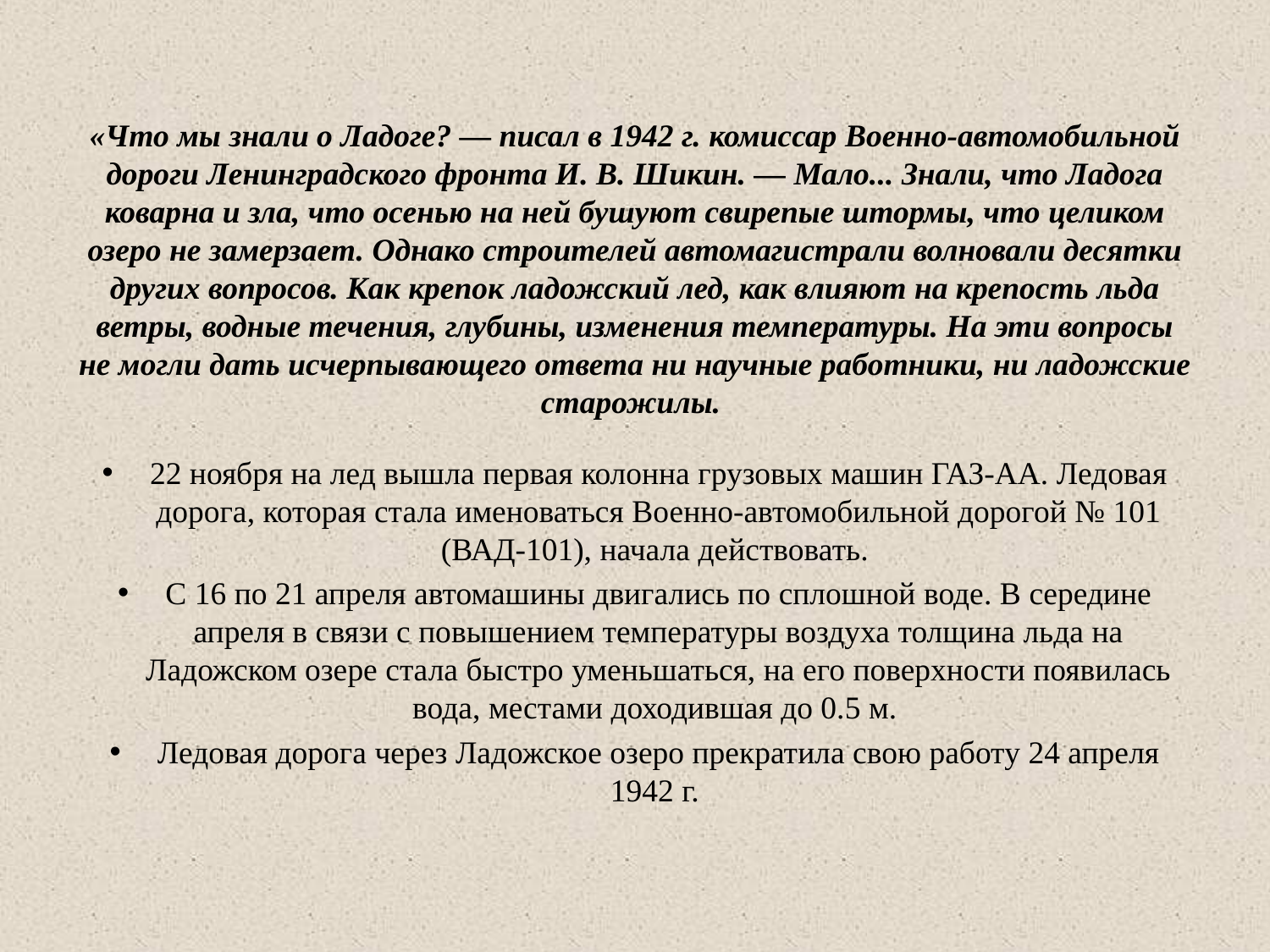

# «Что мы знали о Ладоге? — писал в 1942 г. комиссар Военно-автомобильной дороги Ленинградского фронта И. В. Шикин. — Мало... Знали, что Ладога коварна и зла, что осенью на ней бушуют свирепые штормы, что целиком озеро не замерзает. Однако строителей автомагистрали волновали десятки других вопросов. Как крепок ладожский лед, как влияют на крепость льда ветры, водные течения, глубины, изменения температуры. На эти вопросы не могли дать исчерпывающего ответа ни научные работники, ни ладожские старожилы.
22 ноября на лед вышла первая колонна грузовых машин ГАЗ-АА. Ледовая дорога, которая стала именоваться Военно-автомобильной дорогой № 101 (ВАД-101), начала действовать.
С 16 по 21 апреля автомашины двигались по сплошной воде. В середине апреля в связи с повышением температуры воздуха толщина льда на Ладожском озере стала быстро уменьшаться, на его поверхности появилась вода, местами доходившая до 0.5 м.
Ледовая дорога через Ладожское озеро прекратила свою работу 24 апреля 1942 г.